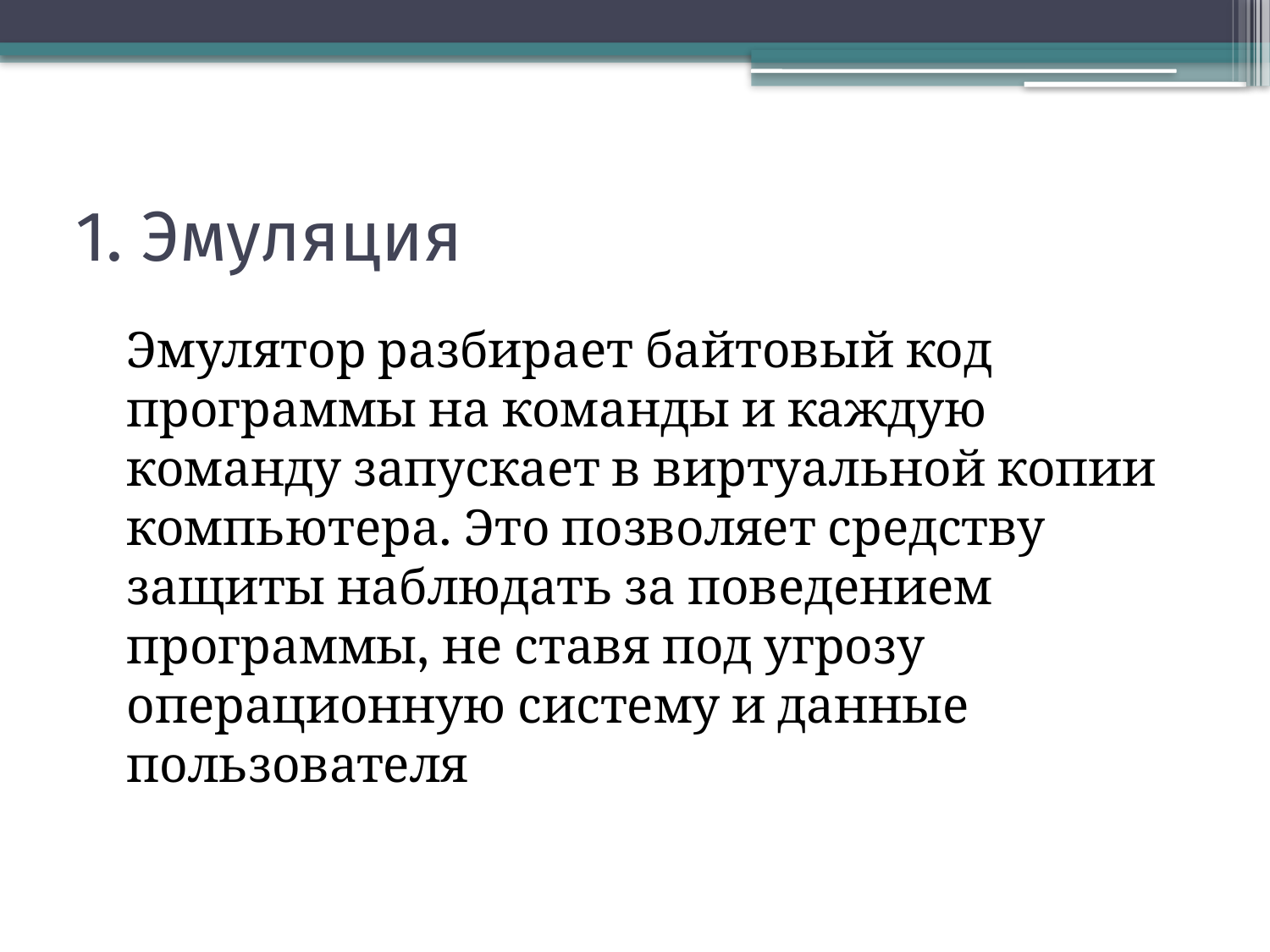

# 1. Эмуляция
	Эмулятор разбирает байтовый код программы на команды и каждую команду запускает в виртуальной копии компьютера. Это позволяет средству защиты наблюдать за поведением программы, не ставя под угрозу операционную систему и данные пользователя